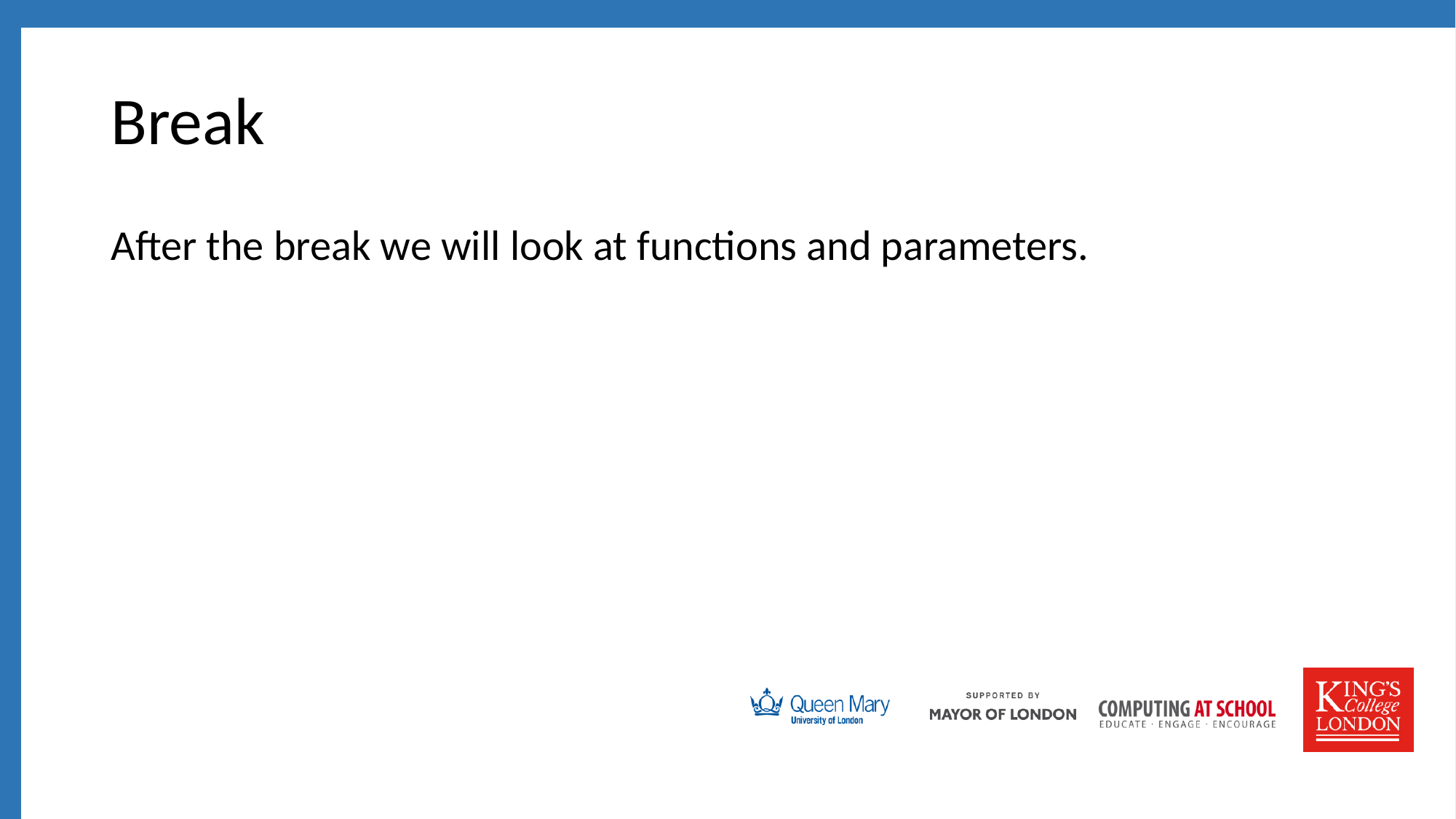

# Break
After the break we will look at functions and parameters.